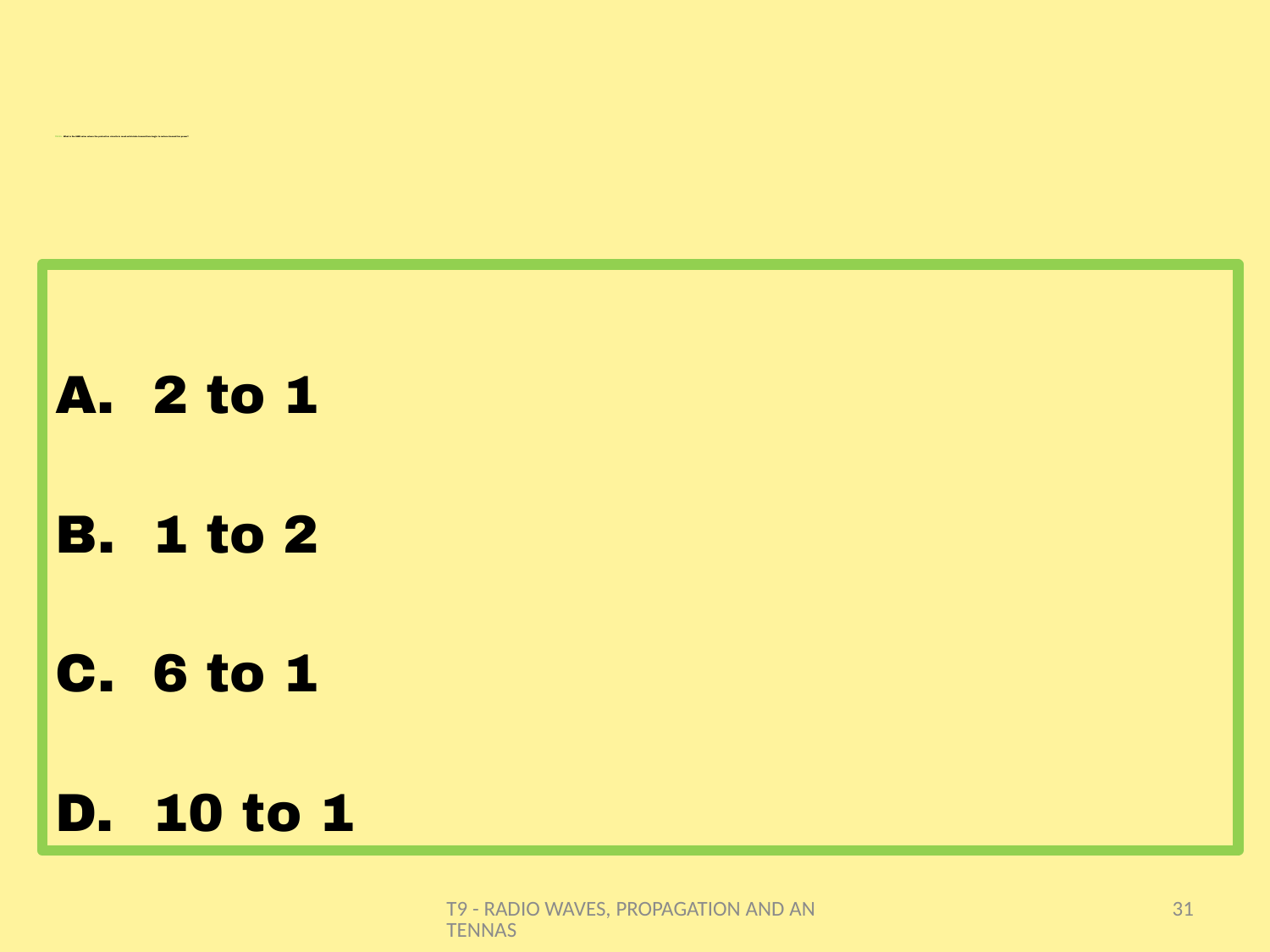

# T9C04 - What is the SWR value where the protection circuits in most solid-state transmitters begin to reduce transmitter power?

2 to 1
1 to 2
6 to 1
10 to 1
T9 - RADIO WAVES, PROPAGATION AND ANTENNAS
31